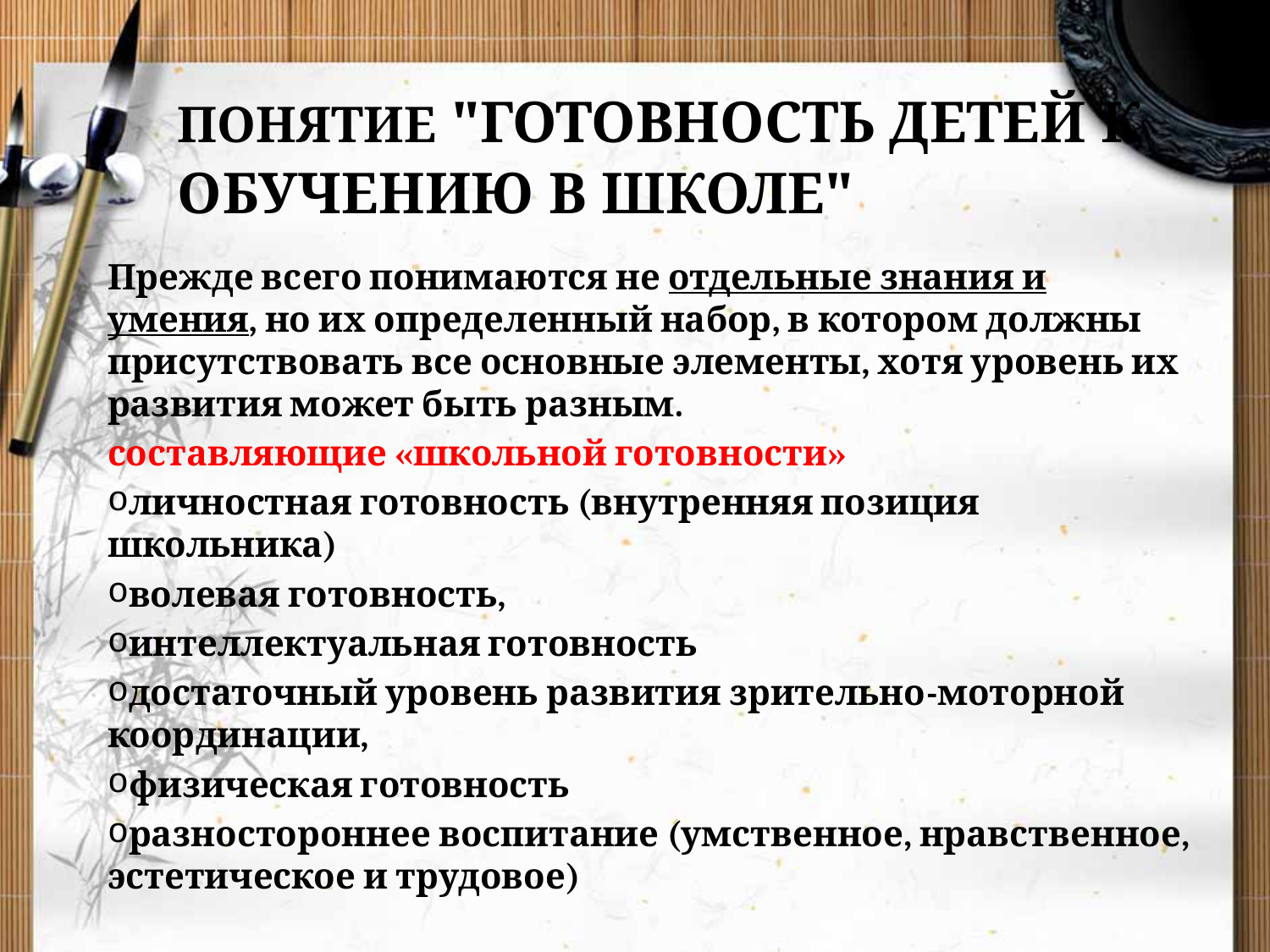

# понятие "готовность детей к обучению в школе"
Прежде всего понимаются не отдельные знания и умения, но их определенный набор, в котором должны присутствовать все основные элементы, хотя уровень их развития может быть разным.
составляющие «школьной готовности»
личностная готовность (внутренняя позиция школьника)
волевая готовность,
интеллектуальная готовность
достаточный уровень развития зрительно-моторной координации,
физическая готовность
разностороннее воспитание (умственное, нравственное, эстетическое и трудовое)